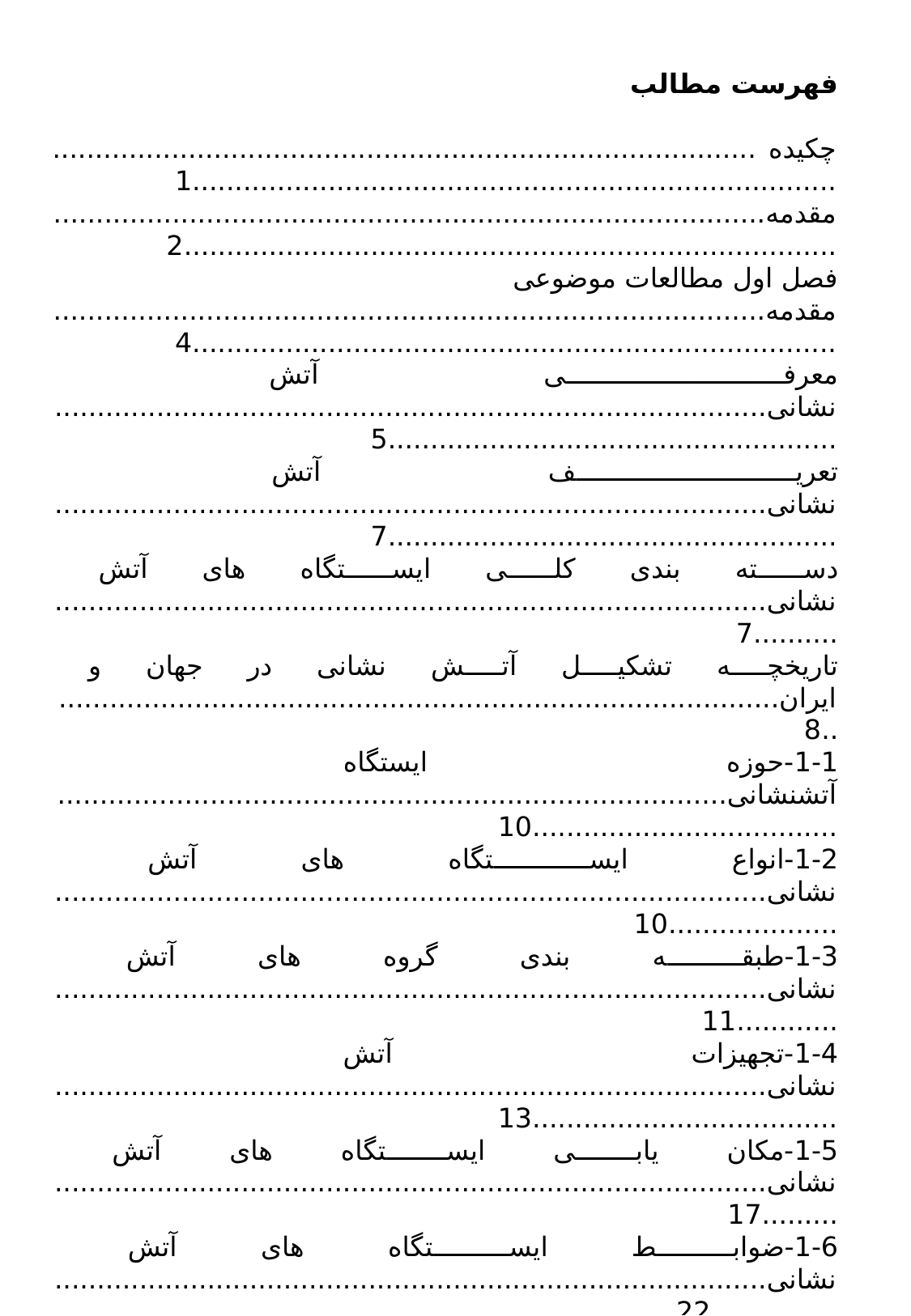

فهرست مطالب

چکیده ...............................................................................................................................................................1
مقدمه.................................................................................................................................................................2
فصل اول مطالعات موضوعی
مقدمه................................................................................................................................................................4
معرفی آتش نشانی.........................................................................................................................................5
تعریف آتش نشانی.........................................................................................................................................7
دسته بندی کلی ایستگاه های آتش نشانی..............................................................................................7
تاریخچه تشکیل آتش نشانی در جهان و ایران.......................................................................................8
1-1-حوزه ایستگاه آتشنشانی...................................................................................................................10
1-2-انواع ایستگاه های آتش نشانی........................................................................................................10
1-3-طبقه بندی گروه های آتش نشانی................................................................................................11
1-4-تجهیزات آتش نشانی........................................................................................................................13
1-5-مکان یابی ایستگاه های آتش نشانی.............................................................................................17
1-6-ضوابط ایستگاه های آتش نشانی...................................................................................................22
1-7-طرح ریزی ایستگاه آتش نشانی....................................................................................................36
1-8-سطوح و مرتبه خدمات آتش نشانی............................................................................................37
فصل دوم مطالعات محیطی و تجزیه و تحلیل سایت
مقدمه...........................................................................................................................................................37
قسمت الف : مطالعات تهران...................................................................................................................37
الف-2-1-مشخصات جغرافیایی استان تهران.....................................................................................37
الف-2-2-اقلیم و آب و هوای استان تهران.........................................................................................37
الف-2-3-وضعیت زمین شناختی استان تهران.................................................................................37
الف-2-4-آلودگی های استان تهران....................................................................................................37
الف-2-5-وضعیت دسترسی ها در استان تهران................................................................................37
الف-2-6-ساختار خدماتی در استان تهران........................................................................................37
الف-2-7-سیاست در استان تهران.......................................................................................................37
الف-2-8-اقتصاد در استان تهران.........................................................................................................37
الف-2-9-جاذبه های فرهنگی و تاریخی استان تهران....................................................................37
الف-2-10-جاذبه های طبیعی استان تهران.....................................................................................37
فسمت ب : بررسی سایت
ب-2-1-موقعیت سایت..........................................................................................................................37
ب-2-2-دسترسی های سایت..............................................................................................................37
ب-2-3-شکل هندسی زمین................................................................................................................37